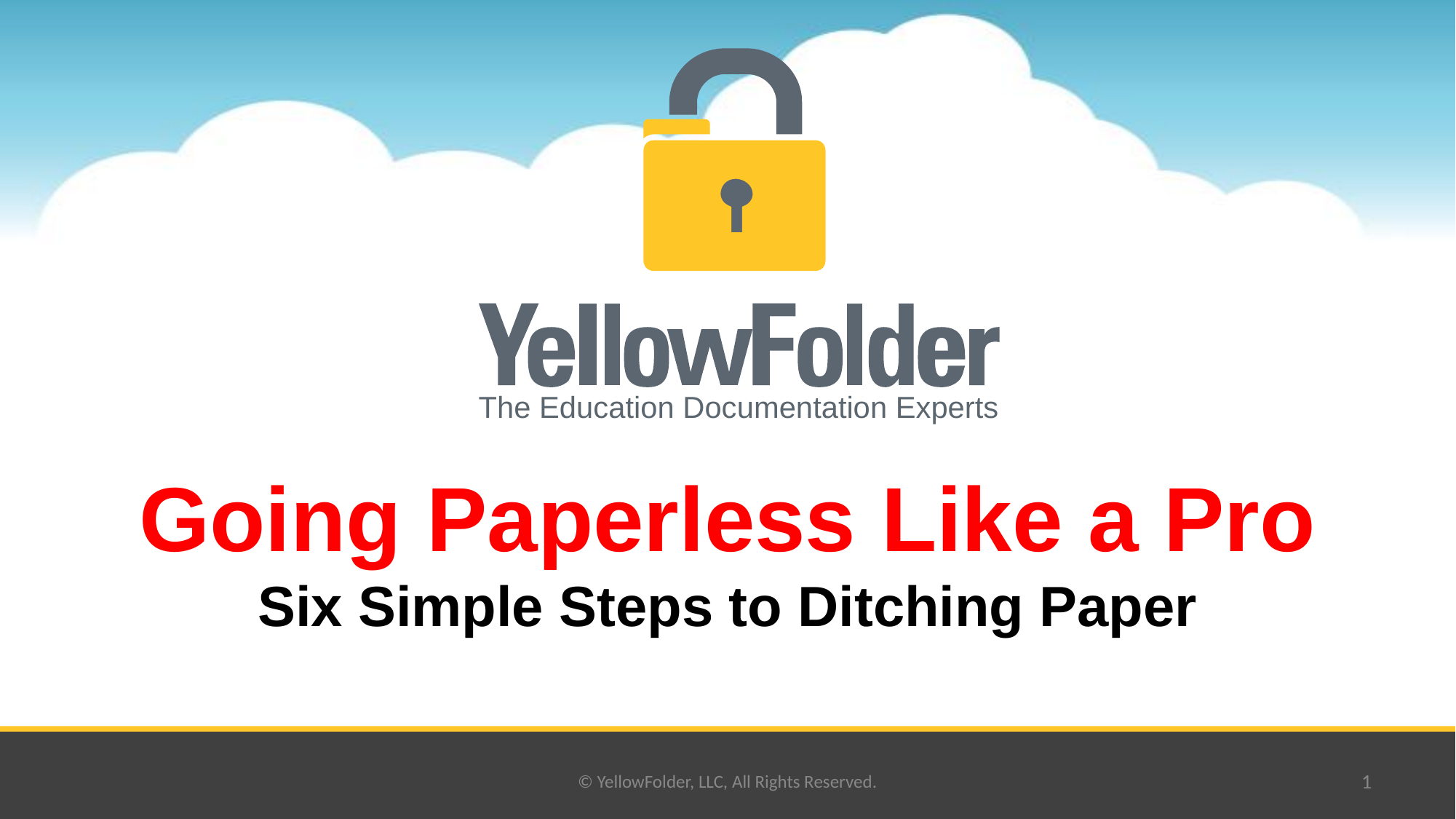

# Going Paperless Like a Pro Six Simple Steps to Ditching Paper
© YellowFolder, LLC, All Rights Reserved.
1